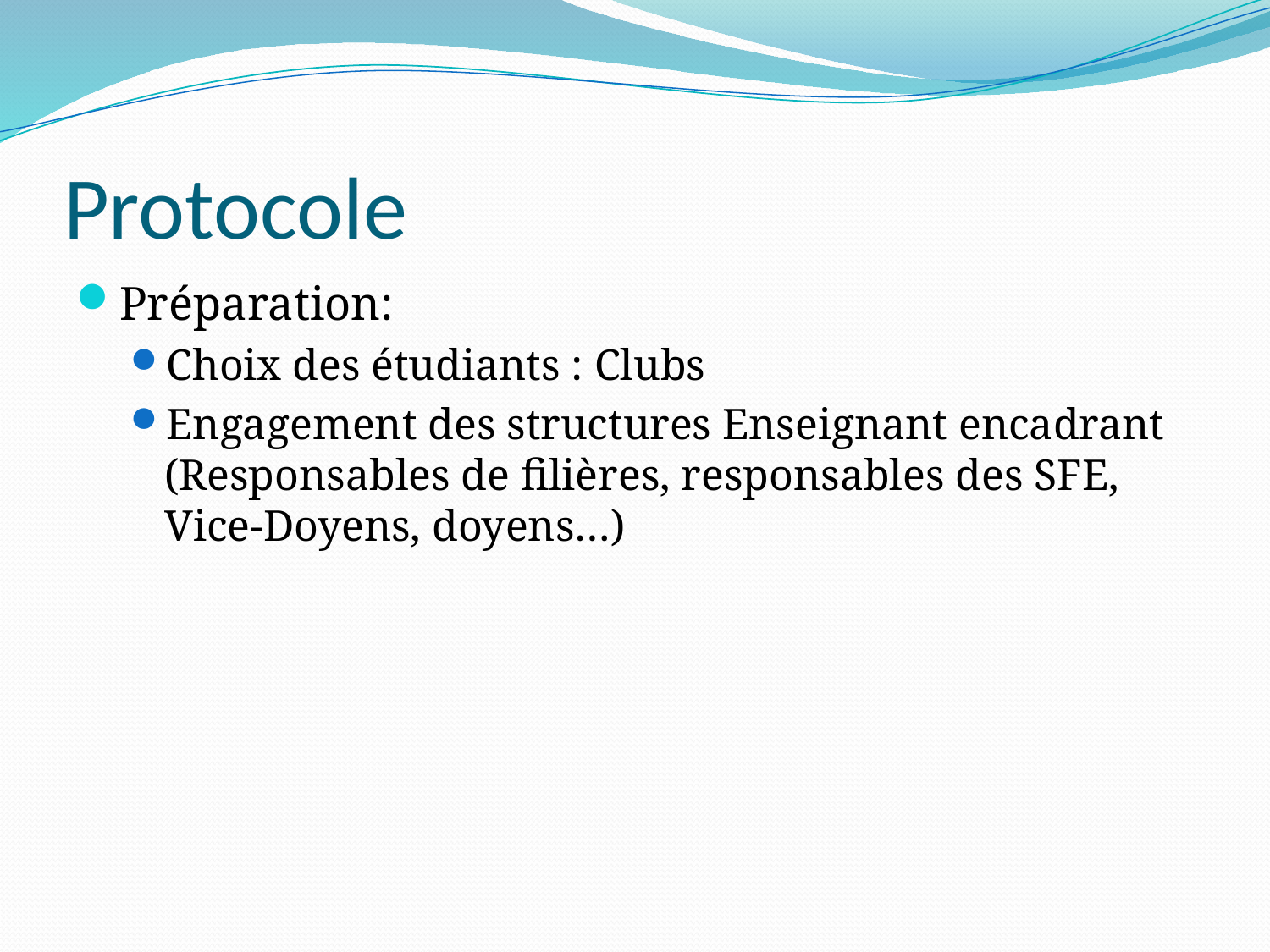

# Protocole
Préparation:
Choix des étudiants : Clubs
Engagement des structures Enseignant encadrant (Responsables de filières, responsables des SFE, Vice-Doyens, doyens…)